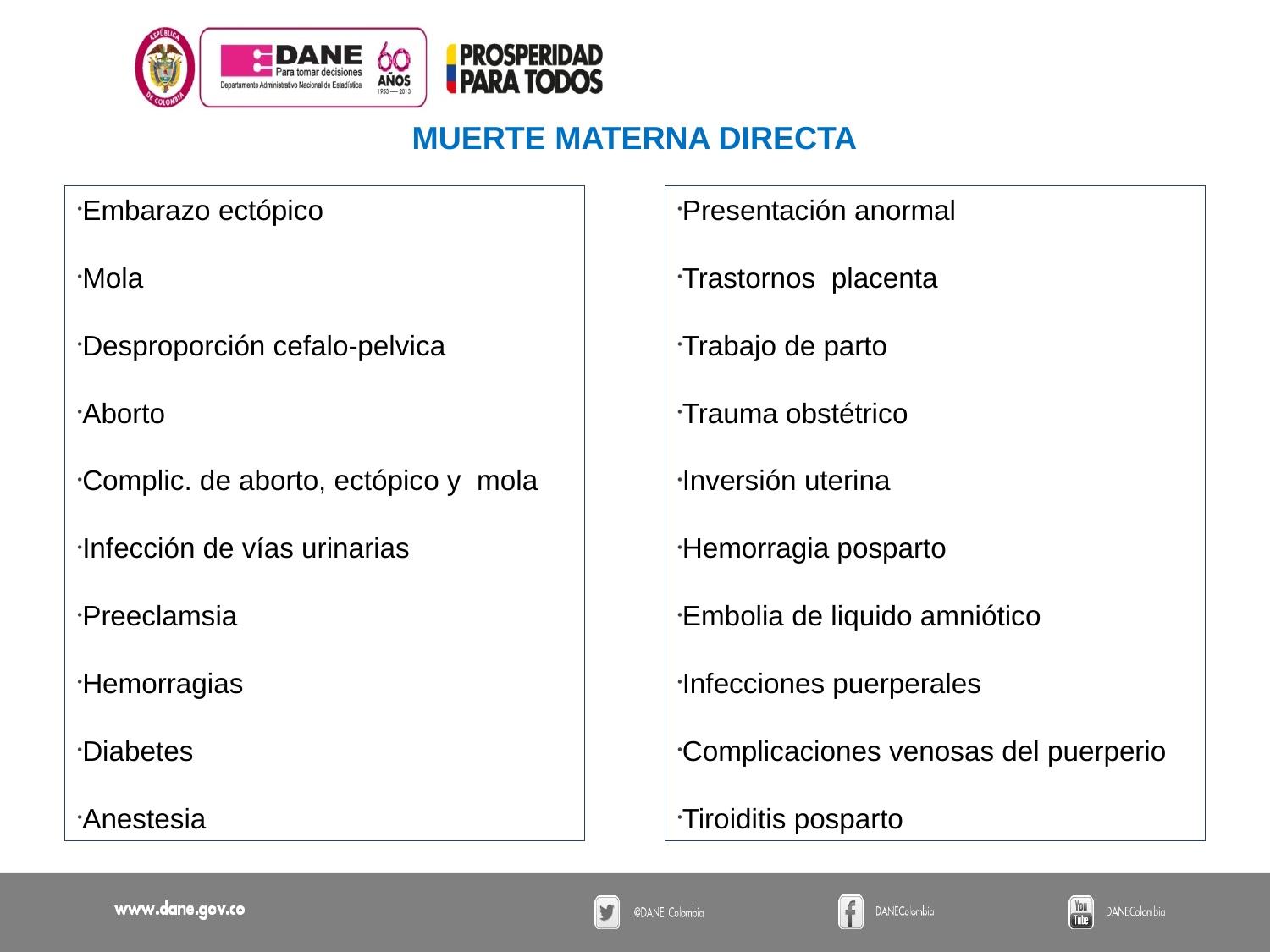

MUERTE MATERNA DIRECTA
Presentación anormal

Trastornos  placenta

Trabajo de parto

Trauma obstétrico

Inversión uterina

Hemorragia posparto

Embolia de liquido amniótico

Infecciones puerperales

Complicaciones venosas del puerperio

Tiroiditis posparto
Embarazo ectópico

Mola

Desproporción cefalo-pelvica

Aborto

Complic. de aborto, ectópico y  mola

Infección de vías urinarias

Preeclamsia

Hemorragias

Diabetes

Anestesia